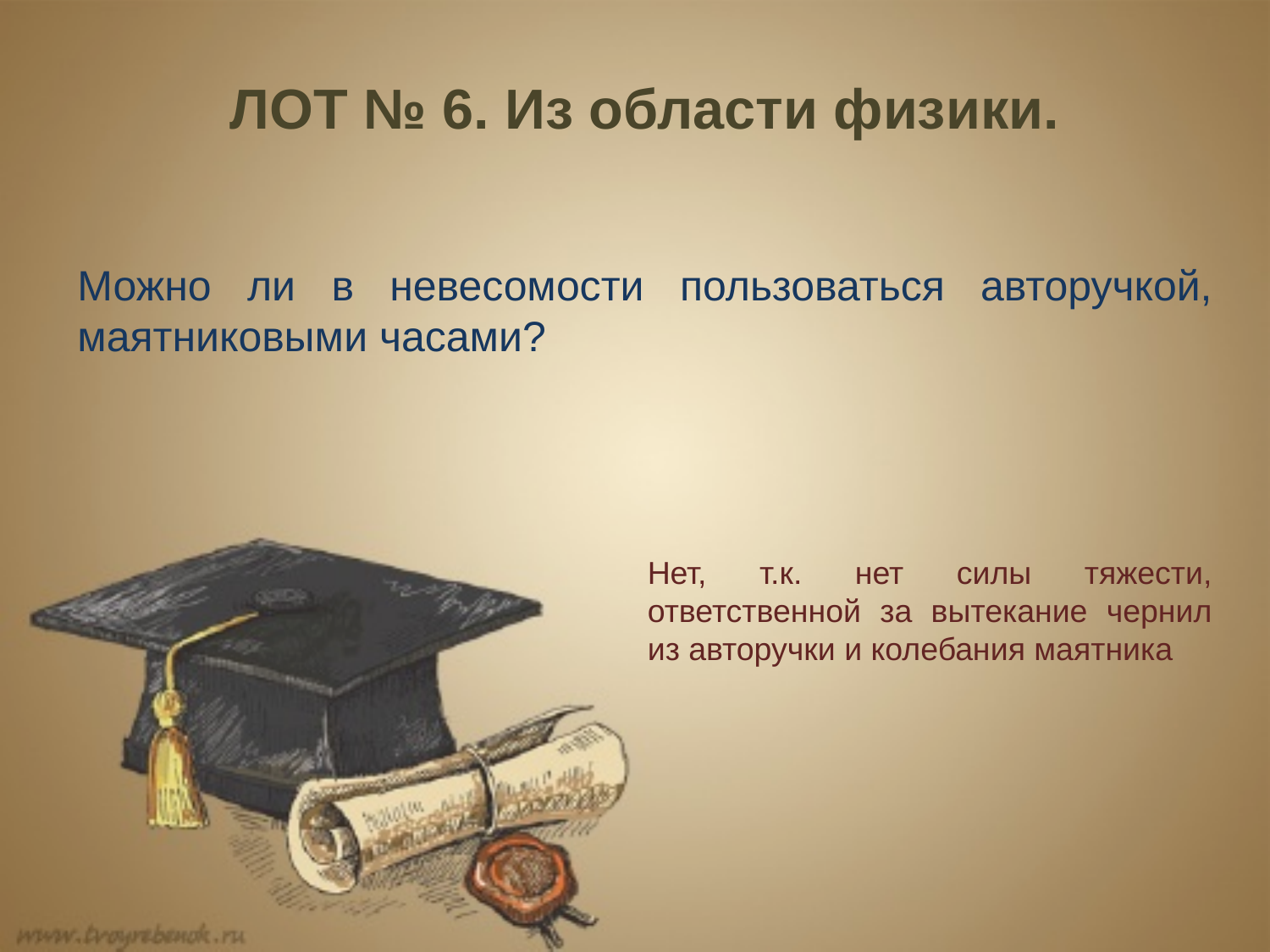

ЛОТ № 6. Из области физики.

Можно ли в невесомости пользоваться авторучкой, маятниковыми часами?

Нет, т.к. нет силы тяжести, ответственной за вытекание чернил из авторучки и колебания маятника